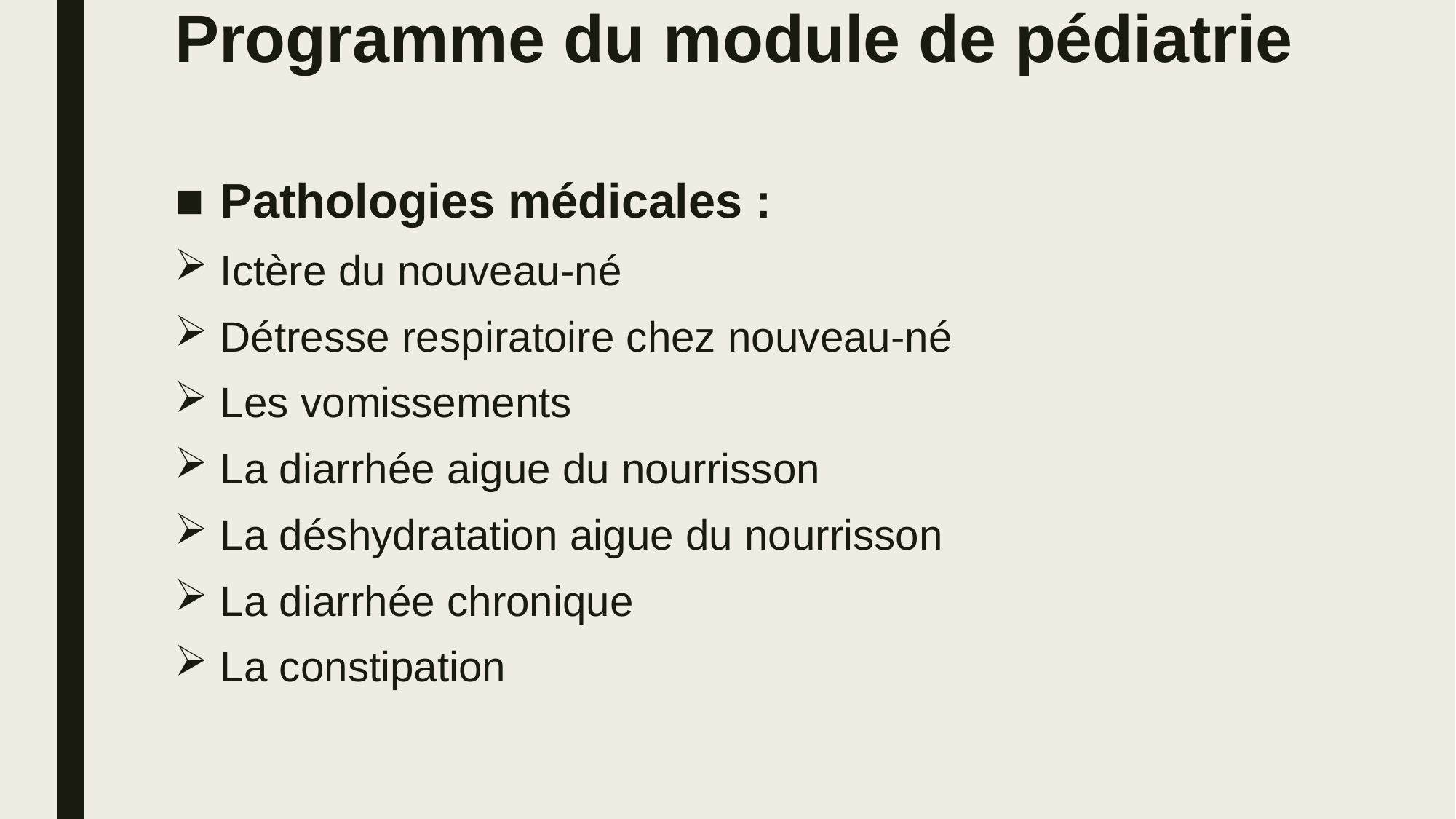

# Programme du module de pédiatrie

Pathologies médicales :
Ictère du nouveau-né
Détresse respiratoire chez nouveau-né
Les vomissements
La diarrhée aigue du nourrisson
La déshydratation aigue du nourrisson
La diarrhée chronique
La constipation